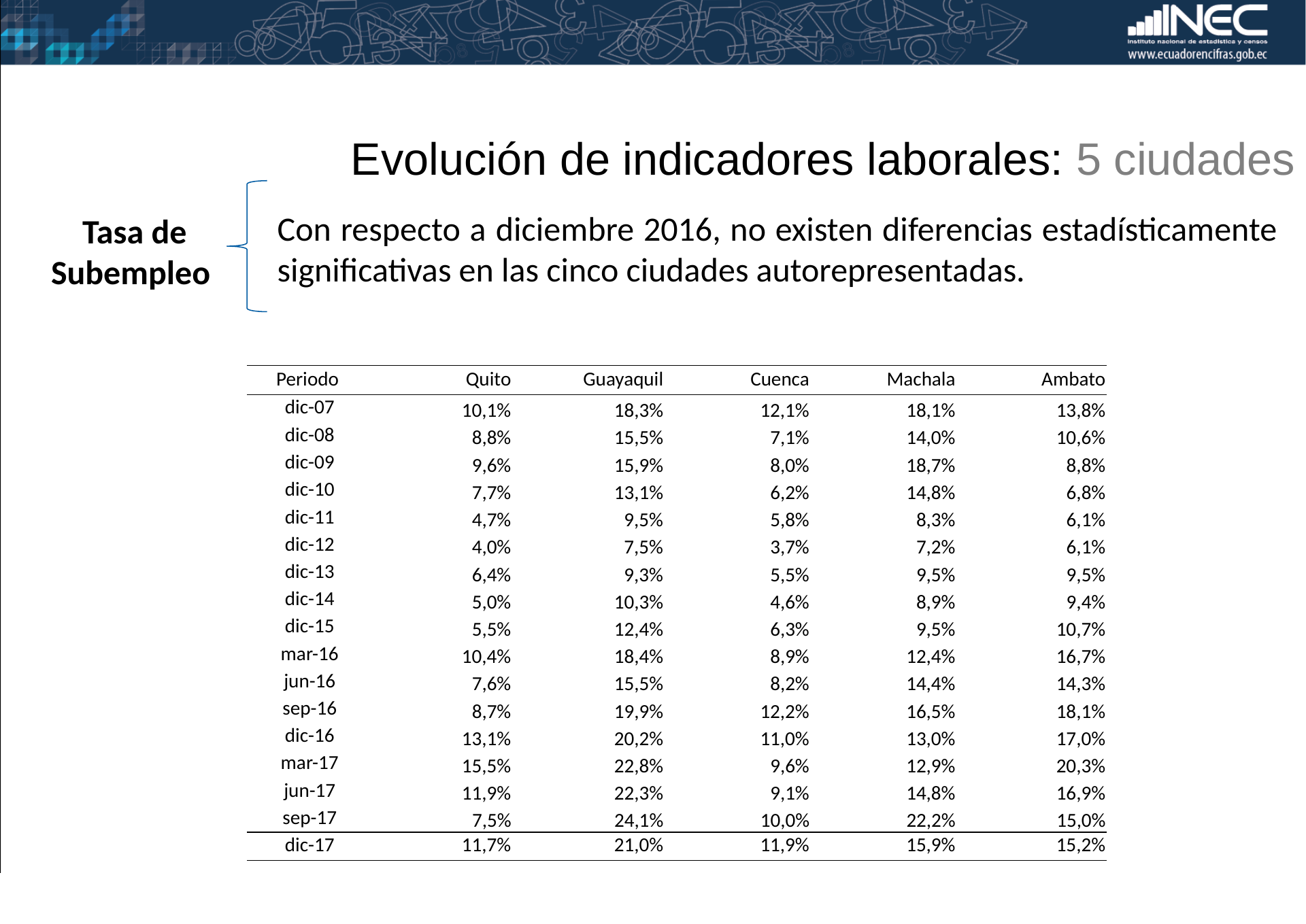

Evolución de indicadores laborales: 5 ciudades

Con respecto a diciembre 2016, no existen diferencias estadísticamente significativas en las cinco ciudades autorepresentadas.
Tasa de Subempleo
| Periodo | Quito | Guayaquil | Cuenca | Machala | Ambato |
| --- | --- | --- | --- | --- | --- |
| dic-07 | 10,1% | 18,3% | 12,1% | 18,1% | 13,8% |
| dic-08 | 8,8% | 15,5% | 7,1% | 14,0% | 10,6% |
| dic-09 | 9,6% | 15,9% | 8,0% | 18,7% | 8,8% |
| dic-10 | 7,7% | 13,1% | 6,2% | 14,8% | 6,8% |
| dic-11 | 4,7% | 9,5% | 5,8% | 8,3% | 6,1% |
| dic-12 | 4,0% | 7,5% | 3,7% | 7,2% | 6,1% |
| dic-13 | 6,4% | 9,3% | 5,5% | 9,5% | 9,5% |
| dic-14 | 5,0% | 10,3% | 4,6% | 8,9% | 9,4% |
| dic-15 | 5,5% | 12,4% | 6,3% | 9,5% | 10,7% |
| mar-16 | 10,4% | 18,4% | 8,9% | 12,4% | 16,7% |
| jun-16 | 7,6% | 15,5% | 8,2% | 14,4% | 14,3% |
| sep-16 | 8,7% | 19,9% | 12,2% | 16,5% | 18,1% |
| dic-16 | 13,1% | 20,2% | 11,0% | 13,0% | 17,0% |
| mar-17 | 15,5% | 22,8% | 9,6% | 12,9% | 20,3% |
| jun-17 | 11,9% | 22,3% | 9,1% | 14,8% | 16,9% |
| sep-17 | 7,5% | 24,1% | 10,0% | 22,2% | 15,0% |
| dic-17 | 11,7% | 21,0% | 11,9% | 15,9% | 15,2% |